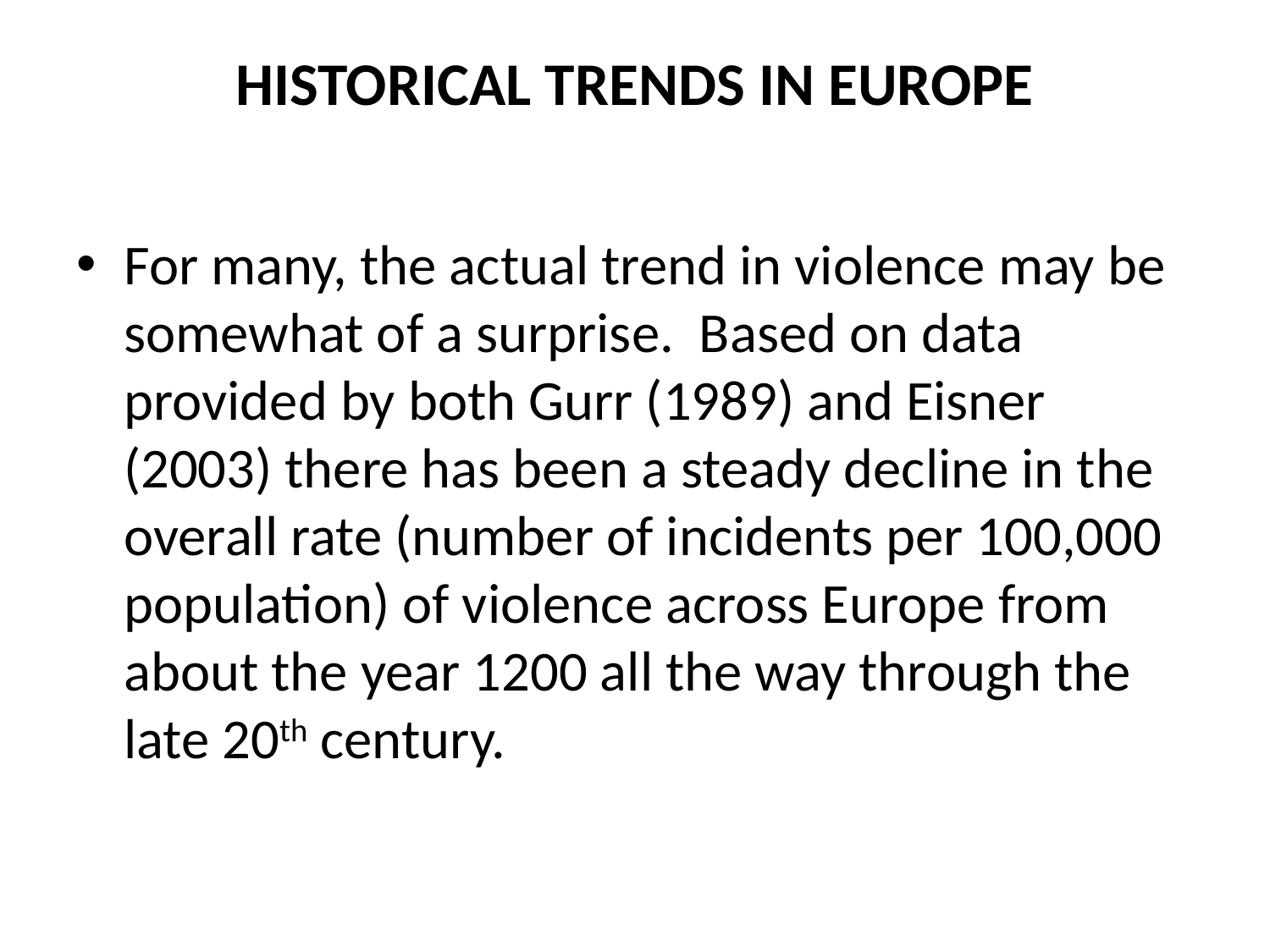

# HISTORICAL TRENDS IN EUROPE
For many, the actual trend in violence may be somewhat of a surprise.  Based on data provided by both Gurr (1989) and Eisner (2003) there has been a steady decline in the overall rate (number of incidents per 100,000 population) of violence across Europe from about the year 1200 all the way through the late 20th century.